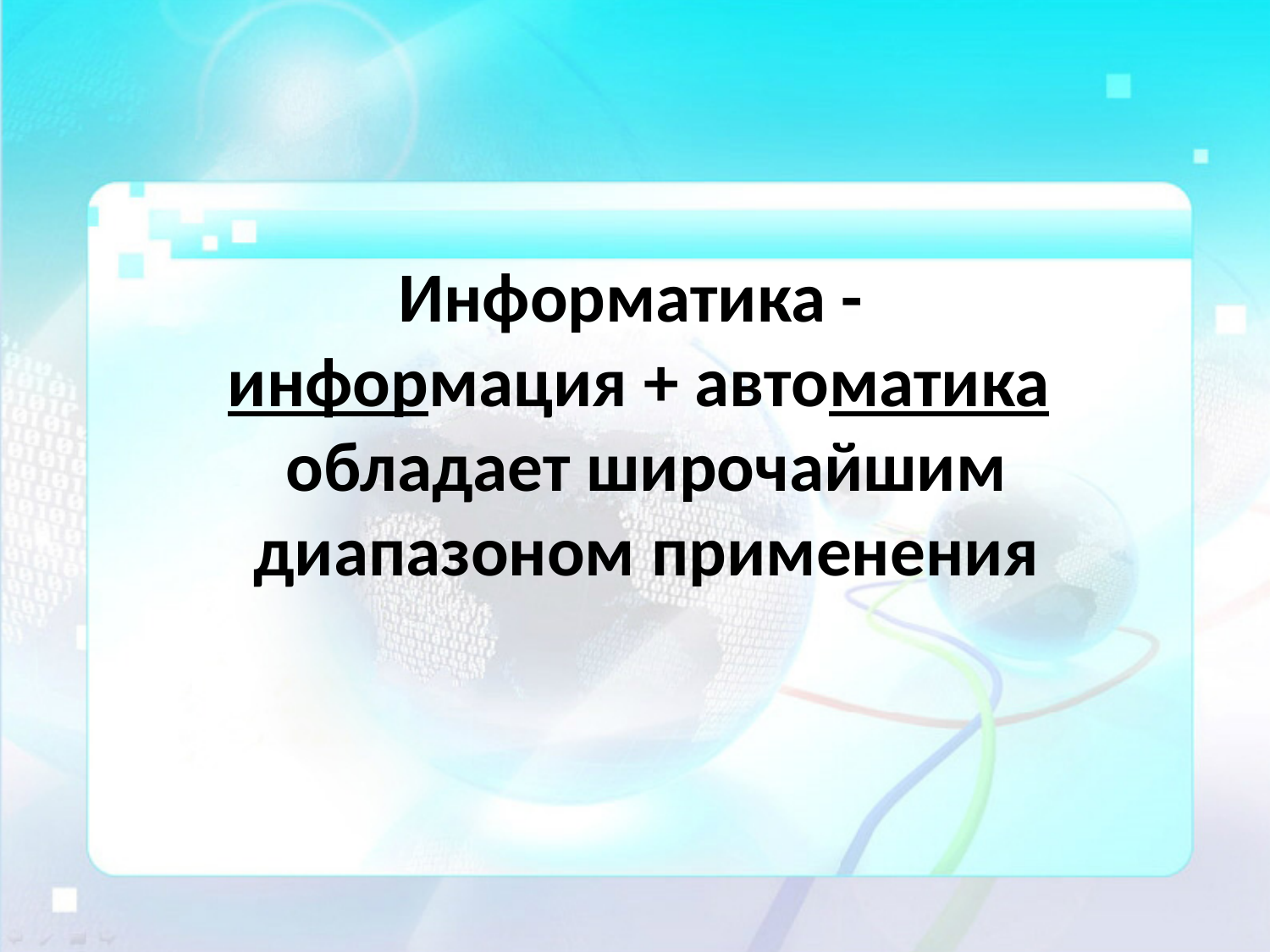

# Информатика - информация + автоматика обладает широчайшим диапазоном применения